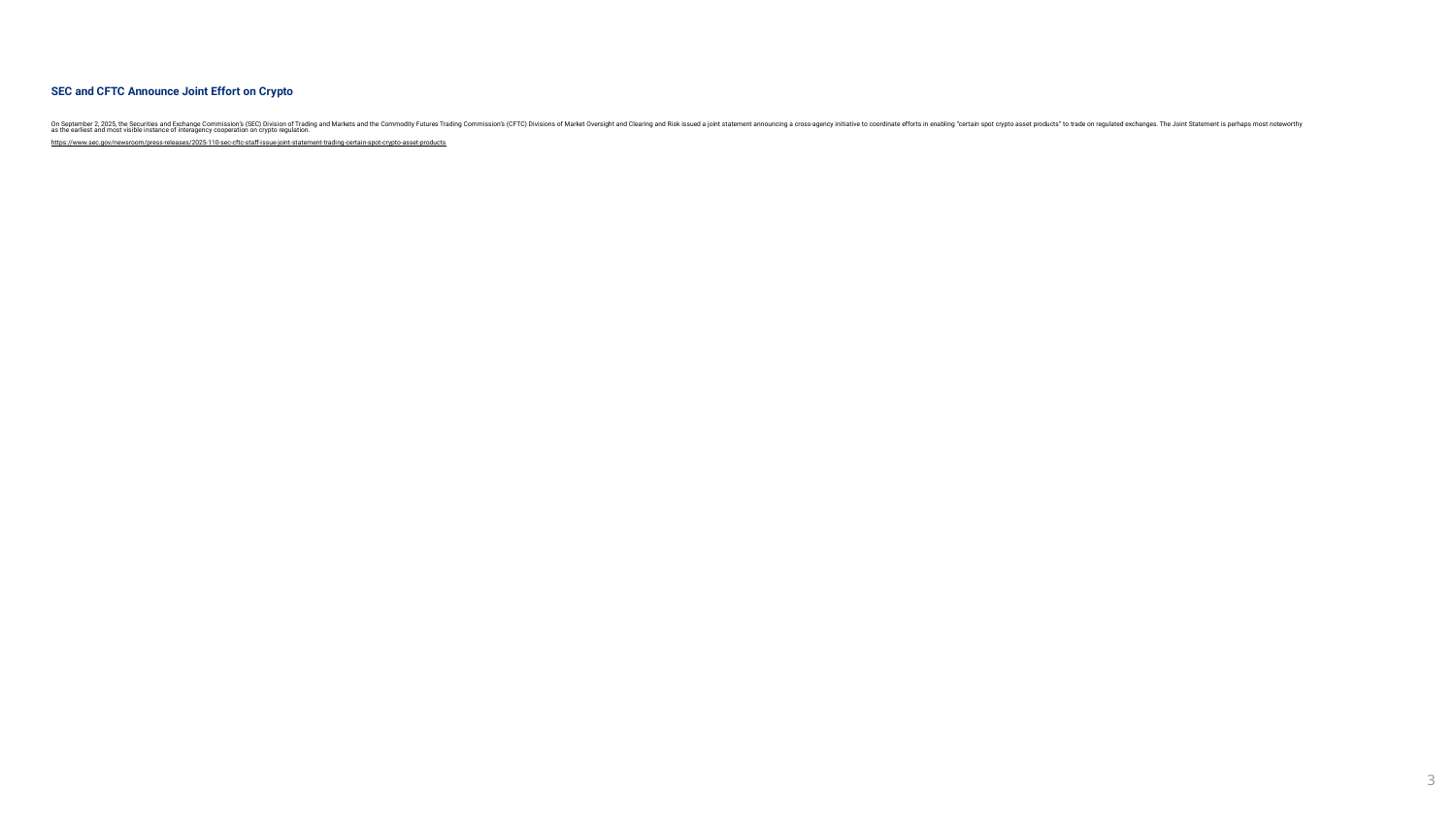

# SEC and CFTC Announce Joint Effort on Crypto

On September 2, 2025, the Securities and Exchange Commission’s (SEC) Division of Trading and Markets and the Commodity Futures Trading Commission’s (CFTC) Divisions of Market Oversight and Clearing and Risk issued a joint statement announcing a cross-agency initiative to coordinate efforts in enabling “certain spot crypto asset products” to trade on regulated exchanges. The Joint Statement is perhaps most noteworthy as the earliest and most visible instance of interagency cooperation on crypto regulation.

https://www.sec.gov/newsroom/press-releases/2025-110-sec-cftc-staff-issue-joint-statement-trading-certain-spot-crypto-asset-products
3